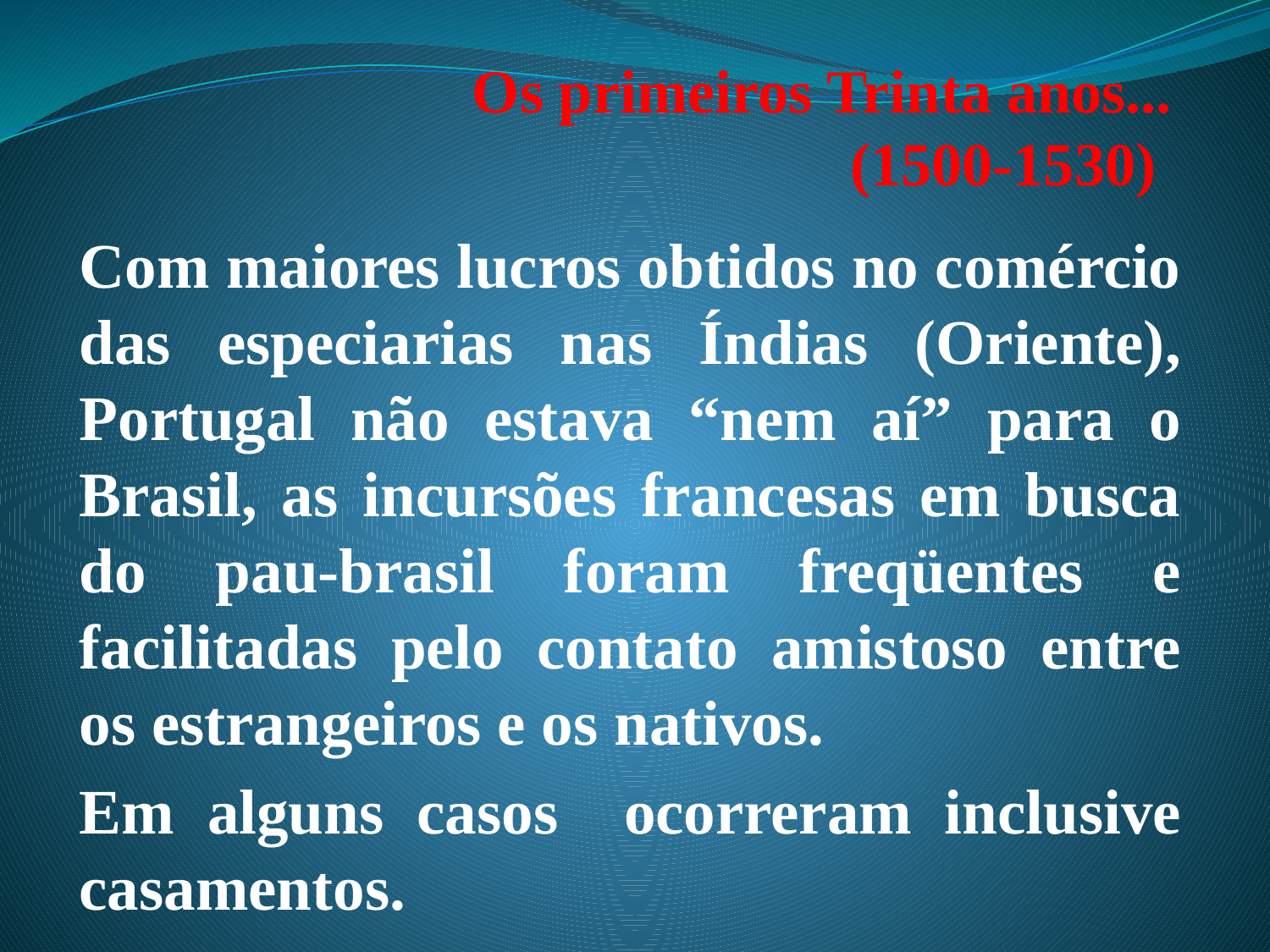

# Os primeiros Trinta anos... (1500-1530)
Com maiores lucros obtidos no comércio das especiarias nas Índias (Oriente), Portugal não estava “nem aí” para o Brasil, as incursões francesas em busca do pau-brasil foram freqüentes e facilitadas pelo contato amistoso entre os estrangeiros e os nativos.
Em alguns casos  ocorreram inclusive casamentos.